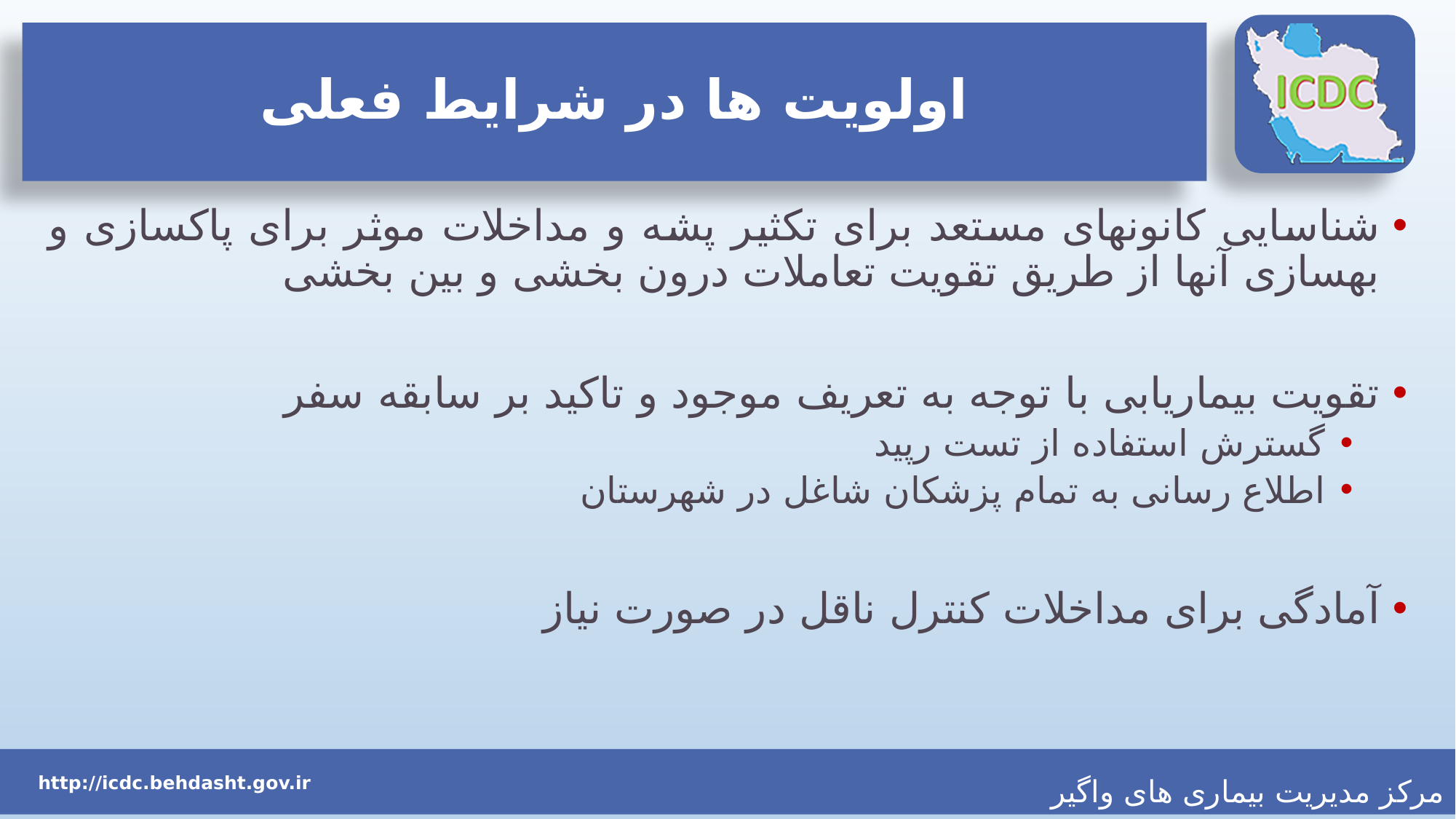

# اولویت ها در شرایط فعلی
شناسایی کانونهای مستعد برای تکثیر پشه و مداخلات موثر برای پاکسازی و بهسازی آنها از طریق تقویت تعاملات درون بخشی و بین بخشی

تقویت بیماریابی با توجه به تعریف موجود و تاکید بر سابقه سفر
گسترش استفاده از تست رپید
اطلاع رسانی به تمام پزشکان شاغل در شهرستان

آمادگی برای مداخلات کنترل ناقل در صورت نیاز